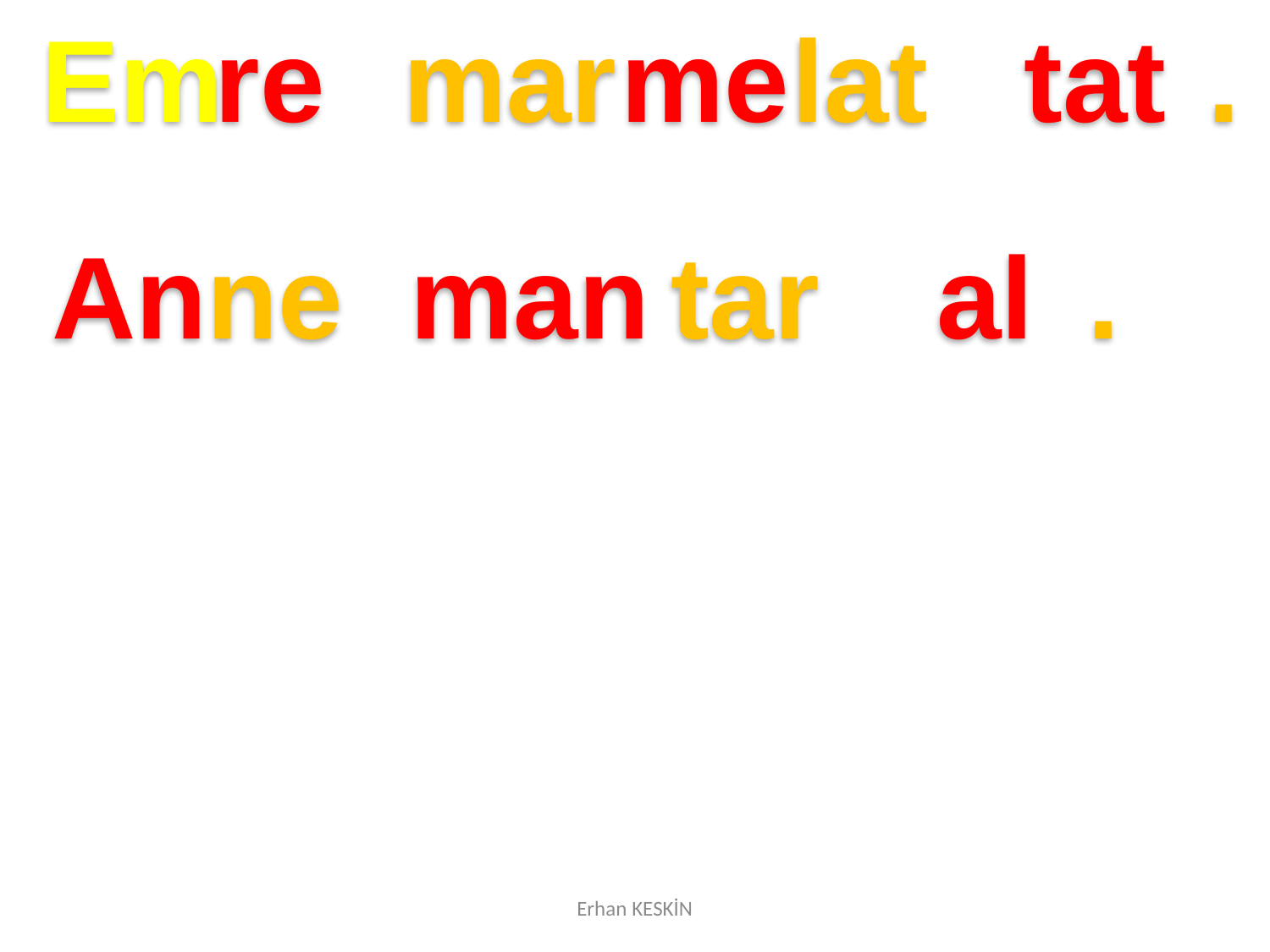

Em
re
mar
me
lat
tat
.
Anne
man
tar
al
.
Erhan KESKİN